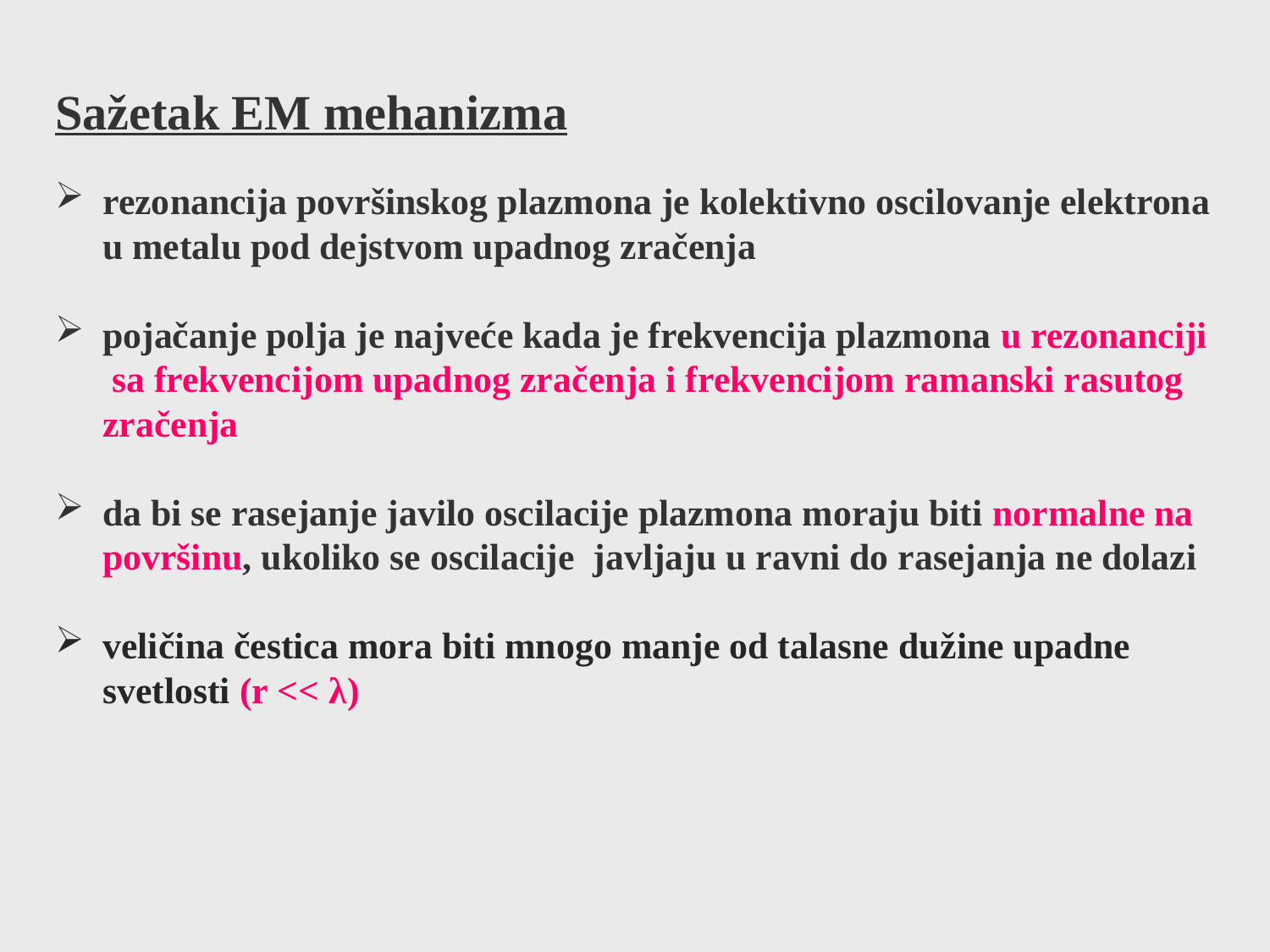

Sažetak EM mehanizma

rezonancija površinskog plazmona je kolektivno oscilovanje elektrona u metalu pod dejstvom upadnog zračenja

pojačanje polja je najveće kada je frekvencija plazmona u rezonanciji   sa frekvencijom upadnog zračenja i frekvencijom ramanski rasutog   zračenja

da bi se rasejanje javilo oscilacije plazmona moraju biti normalne na   površinu, ukoliko se oscilacije  javljaju u ravni do rasejanja ne dolazi

veličina čestica mora biti mnogo manje od talasne dužine upadne   svetlosti (r << λ)